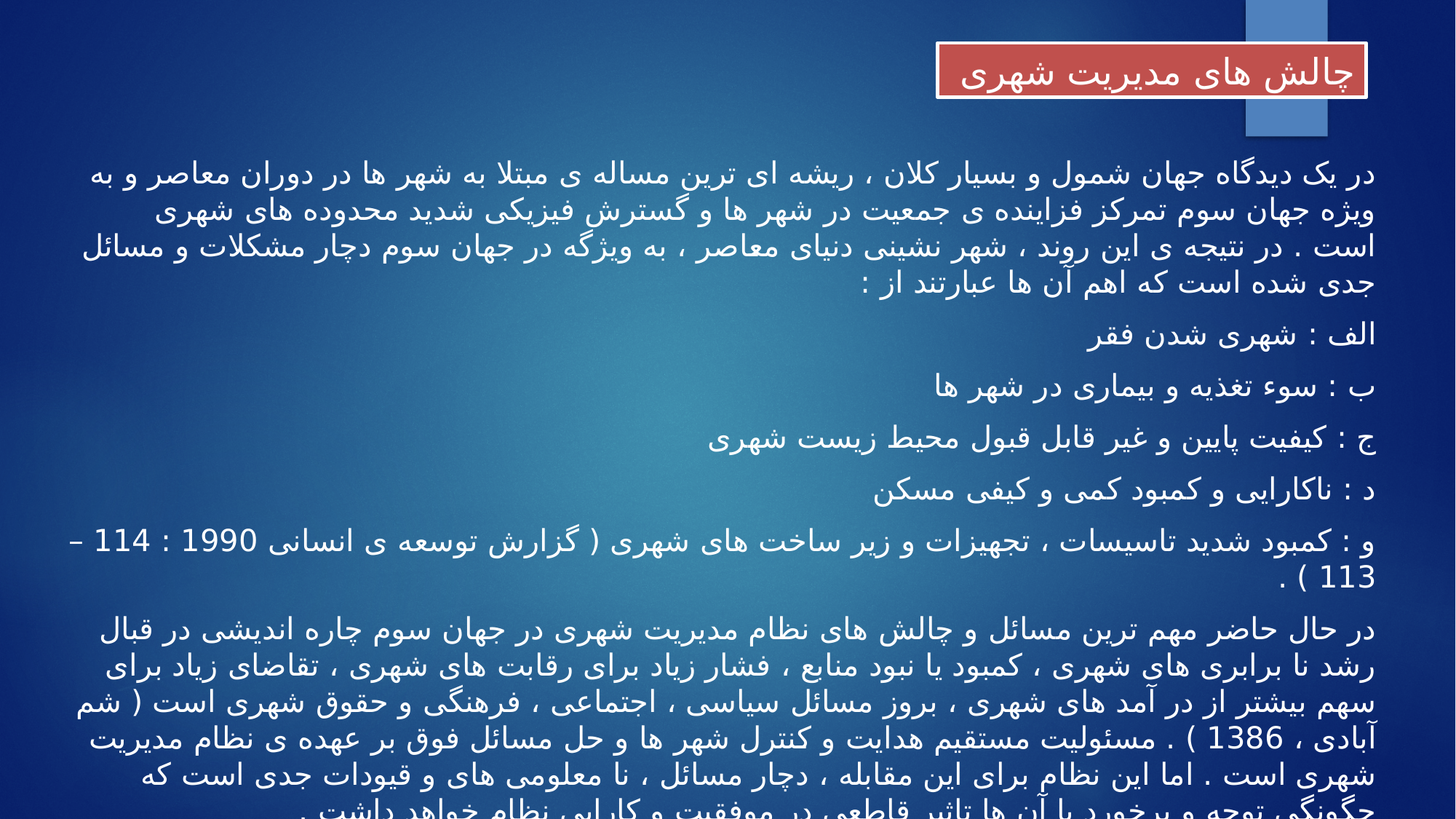

چالش های مدیریت شهری
در یک دیدگاه جهان شمول و بسیار کلان ، ریشه ای ترین مساله ی مبتلا به شهر ها در دوران معاصر و به ویژه جهان سوم تمرکز فزاینده ی جمعیت در شهر ها و گسترش فیزیکی شدید محدوده های شهری است . در نتیجه ی این روند ، شهر نشینی دنیای معاصر ، به ویژگه در جهان سوم دچار مشکلات و مسائل جدی شده است که اهم آن ها عبارتند از :
الف : شهری شدن فقر
ب : سوء تغذیه و بیماری در شهر ها
ج : کیفیت پایین و غیر قابل قبول محیط زیست شهری
د : ناکارایی و کمبود کمی و کیفی مسکن
و : کمبود شدید تاسیسات ، تجهیزات و زیر ساخت های شهری ( گزارش توسعه ی انسانی 1990 : 114 – 113 ) .
در حال حاضر مهم ترین مسائل و چالش های نظام مدیریت شهری در جهان سوم چاره اندیشی در قبال رشد نا برابری های شهری ، کمبود یا نبود منابع ، فشار زیاد برای رقابت های شهری ، تقاضای زیاد برای سهم بیشتر از در آمد های شهری ، بروز مسائل سیاسی ، اجتماعی ، فرهنگی و حقوق شهری است ( شم آبادی ، 1386 ) . مسئولیت مستقیم هدایت و کنترل شهر ها و حل مسائل فوق بر عهده ی نظام مدیریت شهری است . اما این نظام برای این مقابله ، دچار مسائل ، نا معلومی های و قیودات جدی است که چگونگی توجه و برخورد با آن ها تاثیر قاطعی در موفقیت و کارایی نظام خواهد داشت .